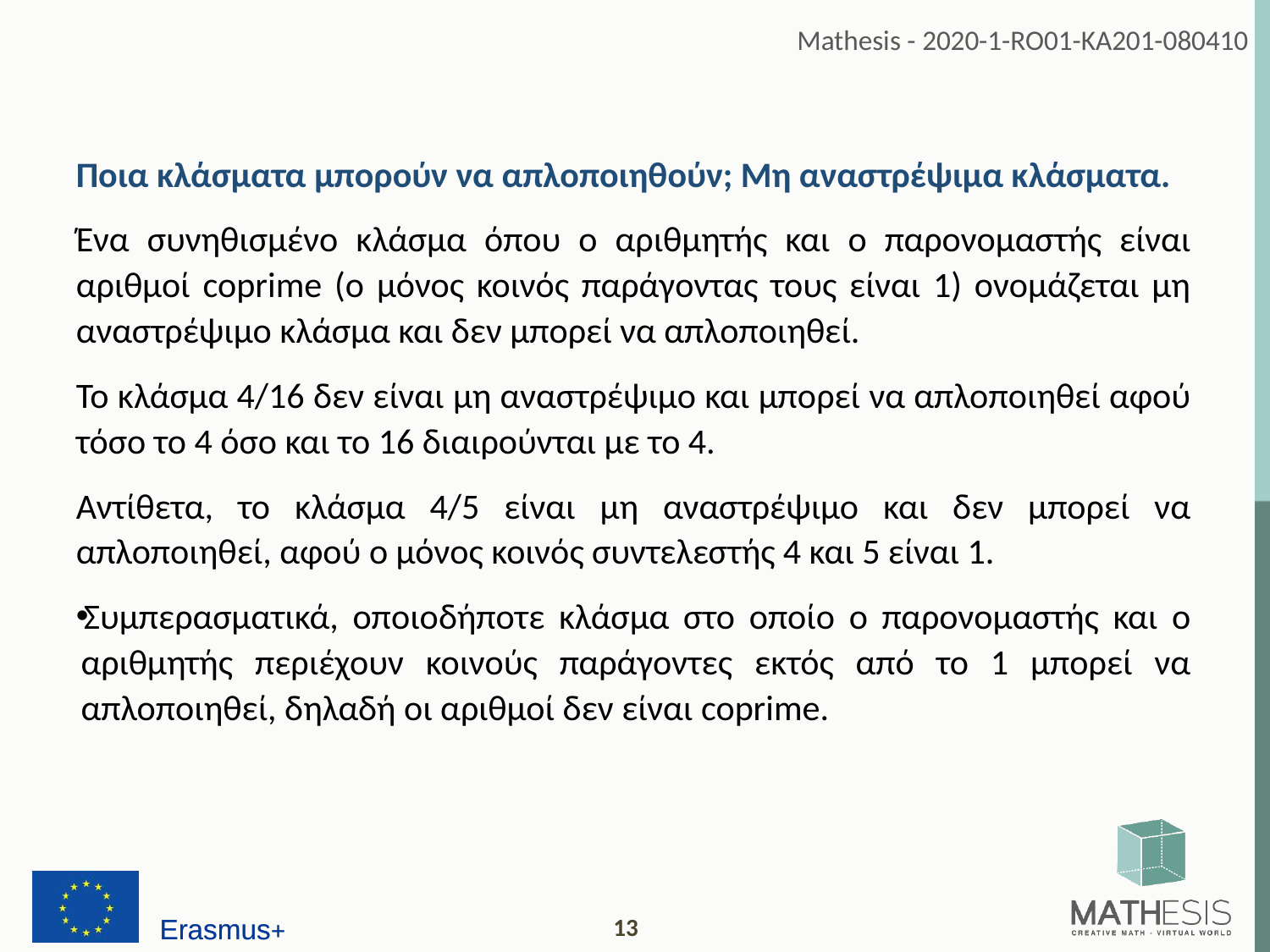

Ποια κλάσματα μπορούν να απλοποιηθούν; Μη αναστρέψιμα κλάσματα.
Ένα συνηθισμένο κλάσμα όπου ο αριθμητής και ο παρονομαστής είναι αριθμοί coprime (ο μόνος κοινός παράγοντας τους είναι 1) ονομάζεται μη αναστρέψιμο κλάσμα και δεν μπορεί να απλοποιηθεί.
Το κλάσμα 4/16 δεν είναι μη αναστρέψιμο και μπορεί να απλοποιηθεί αφού τόσο το 4 όσο και το 16 διαιρούνται με το 4.
Αντίθετα, το κλάσμα 4/5 είναι μη αναστρέψιμο και δεν μπορεί να απλοποιηθεί, αφού ο μόνος κοινός συντελεστής 4 και 5 είναι 1.
Συμπερασματικά, οποιοδήποτε κλάσμα στο οποίο ο παρονομαστής και ο αριθμητής περιέχουν κοινούς παράγοντες εκτός από το 1 μπορεί να απλοποιηθεί, δηλαδή οι αριθμοί δεν είναι coprime.